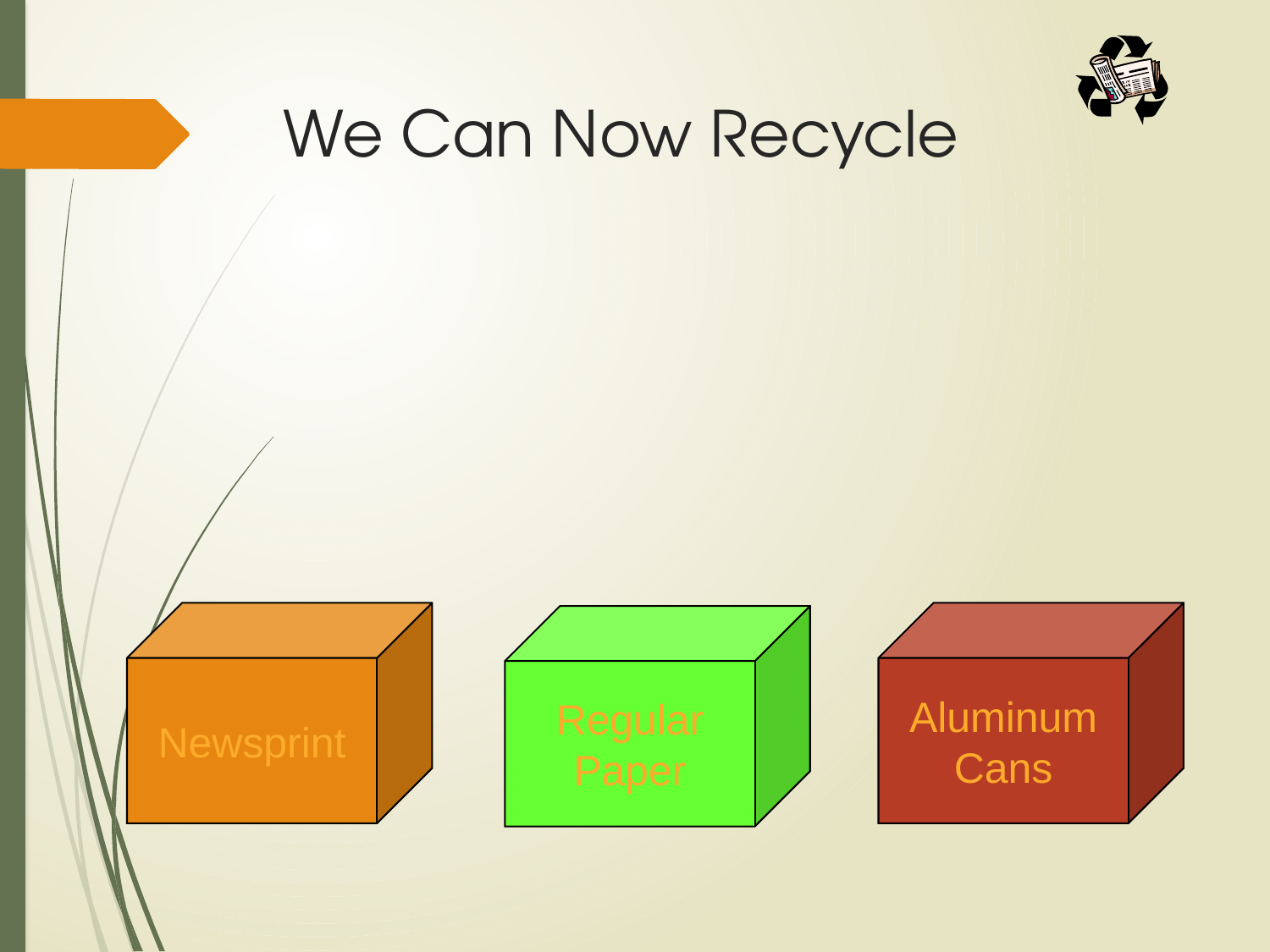

# We Can Now Recycle
Newsprint
Aluminum Cans
Regular Paper